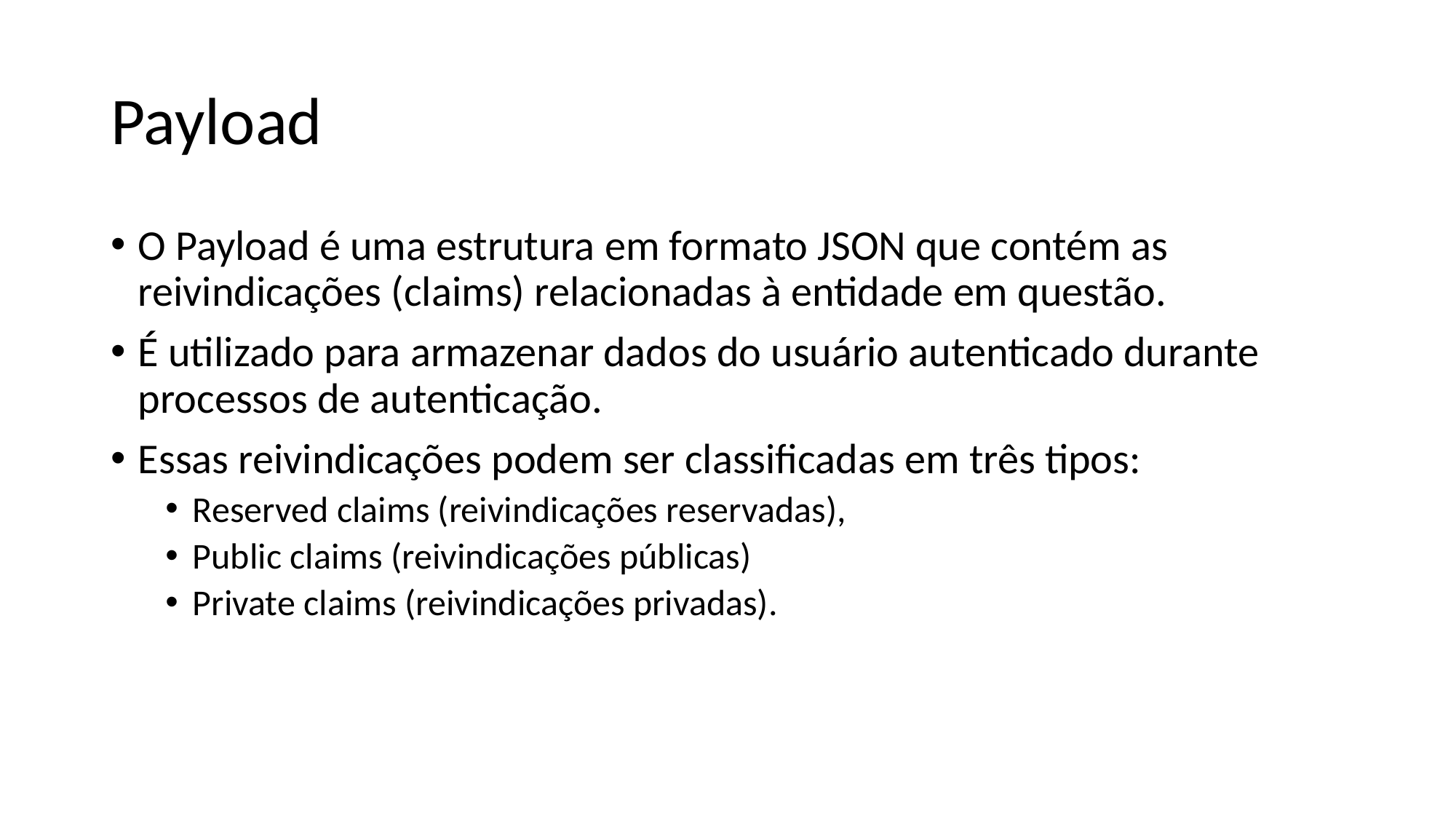

# Payload
O Payload é uma estrutura em formato JSON que contém as reivindicações (claims) relacionadas à entidade em questão.
É utilizado para armazenar dados do usuário autenticado durante processos de autenticação.
Essas reivindicações podem ser classificadas em três tipos:
Reserved claims (reivindicações reservadas),
Public claims (reivindicações públicas)
Private claims (reivindicações privadas).